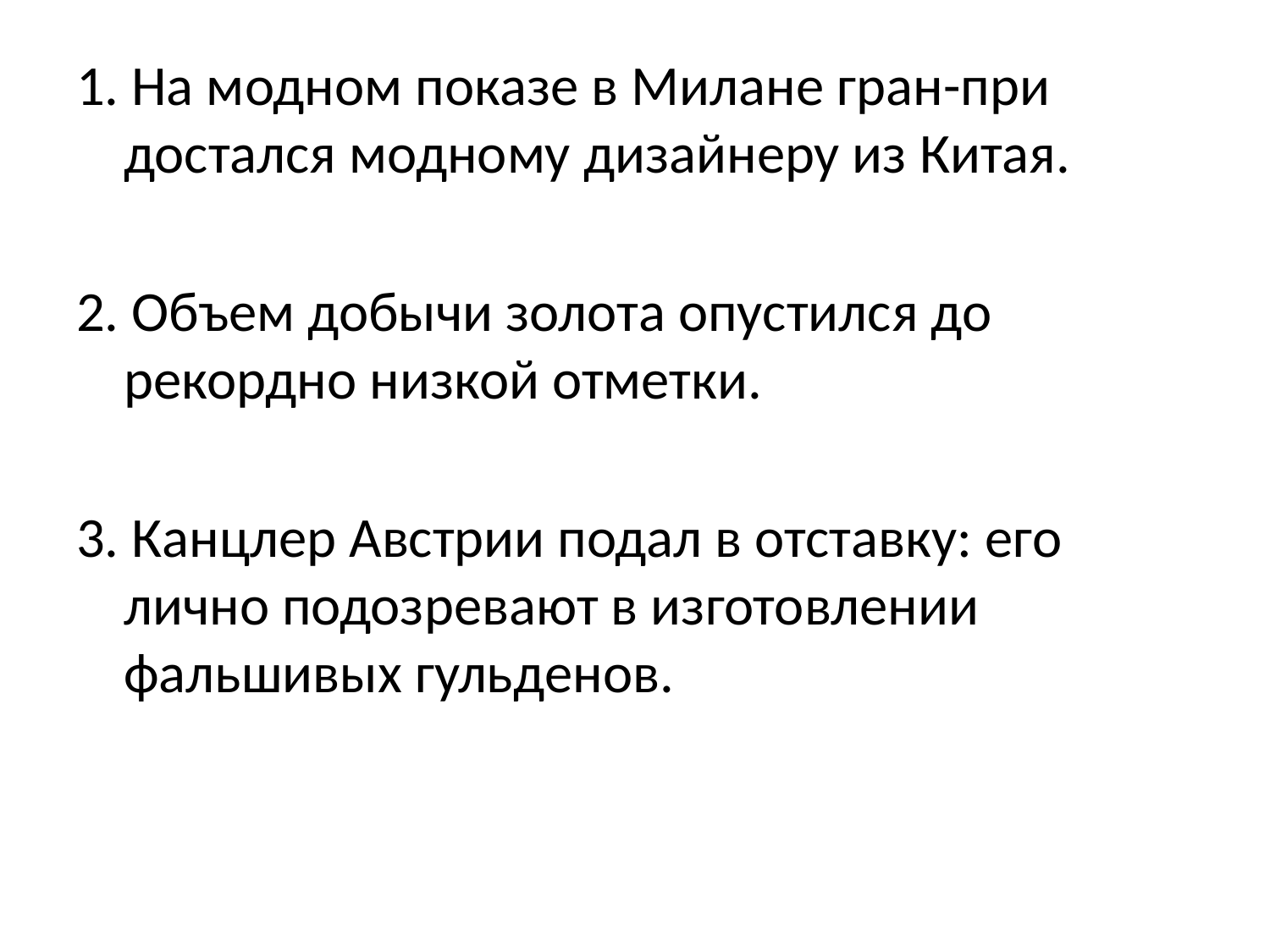

1. На модном показе в Милане гран-при достался модному дизайнеру из Китая.

2. Объем добычи золота опустился до рекордно низкой отметки.

3. Канцлер Австрии подал в отставку: его лично подозревают в изготовлении фальшивых гульденов.